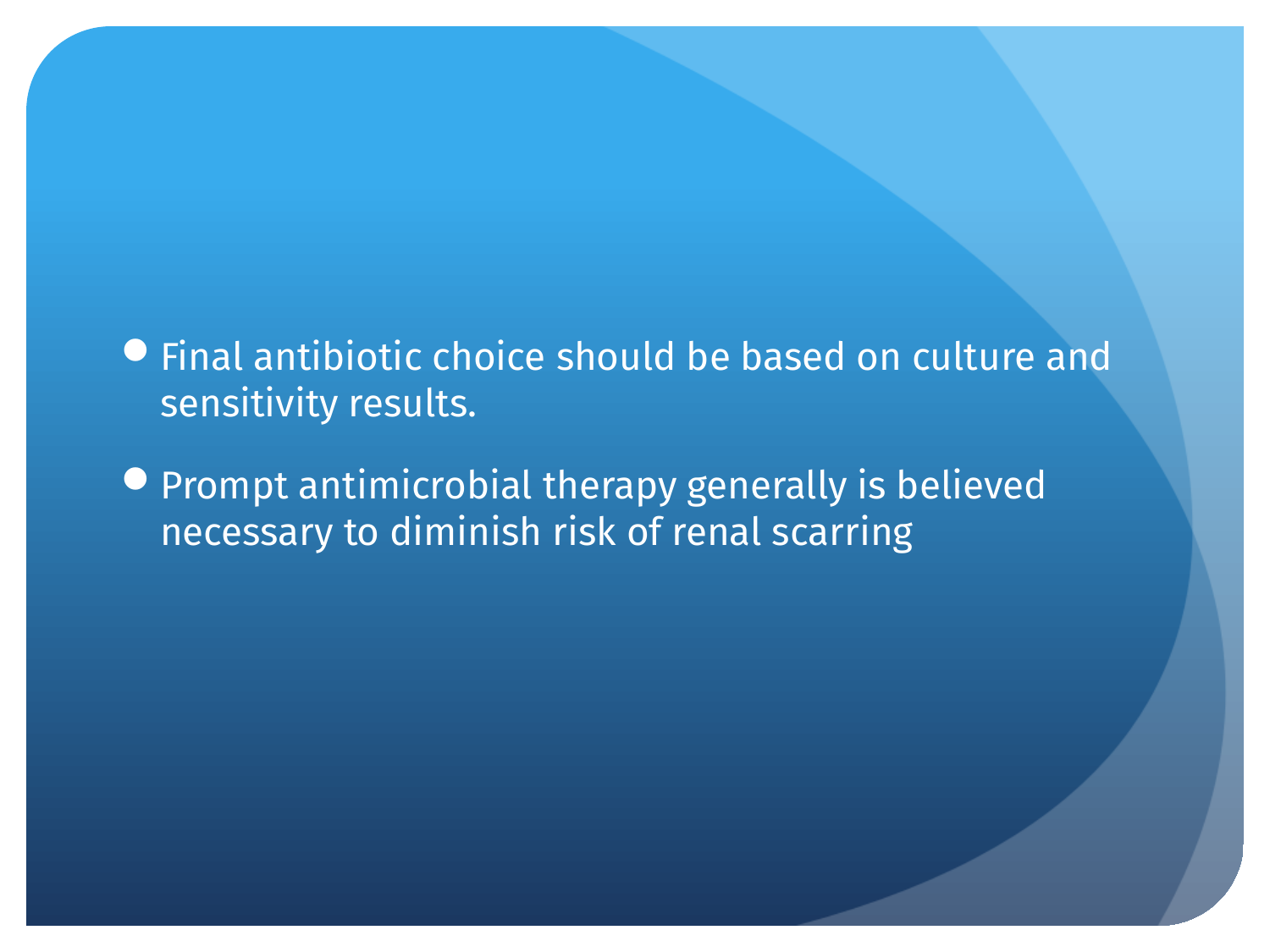

#
Final antibiotic choice should be based on culture and sensitivity results.
Prompt antimicrobial therapy generally is believed necessary to diminish risk of renal scarring